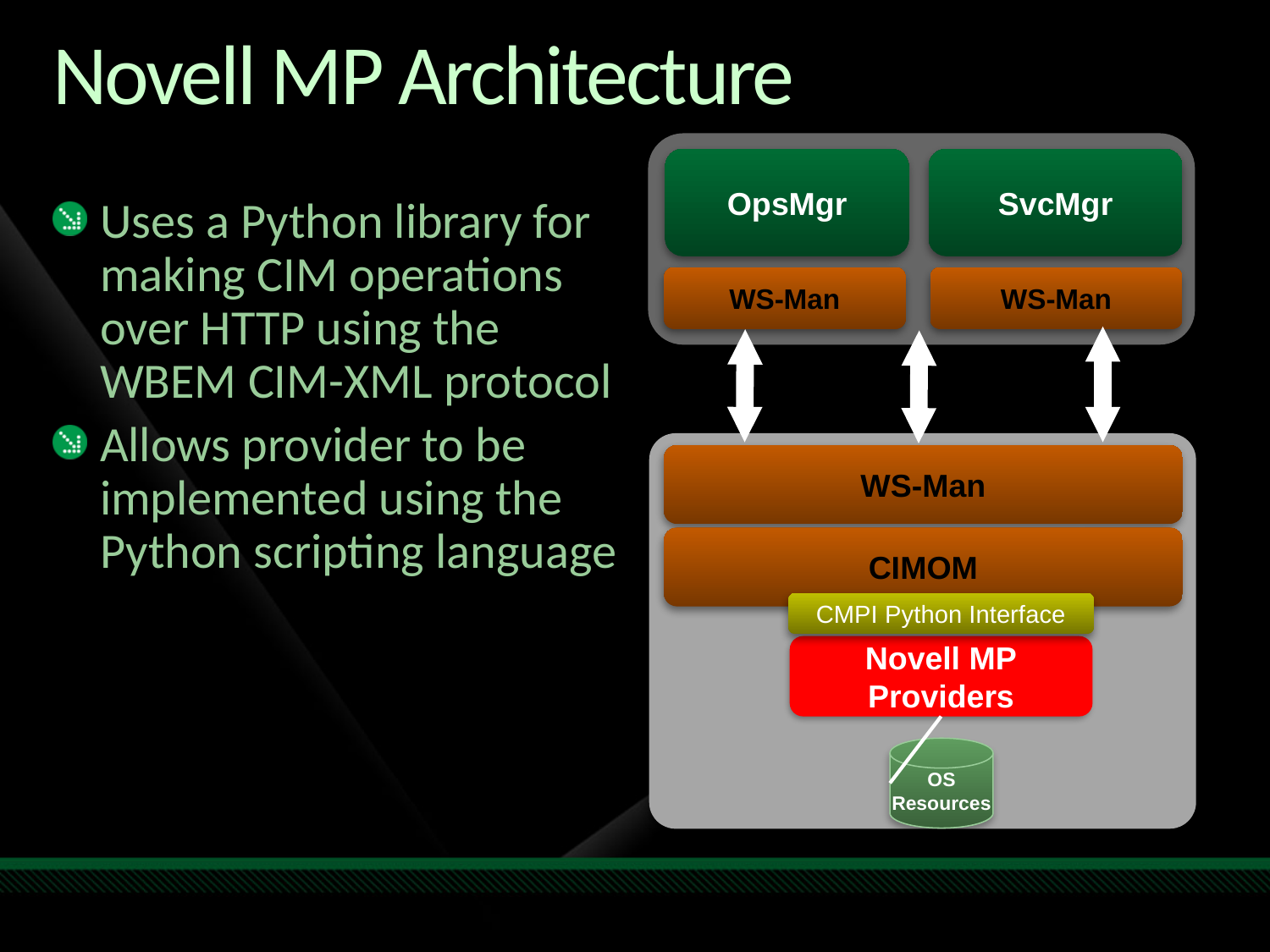

# Novell MP Architecture

OpsMgr
SvcMgr
WS-Man
WS-Man

WS-Man
CIMOM
CMPI Python Interface
Novell MP
Providers
OS
Resources
Uses a Python library for making CIM operations over HTTP using the WBEM CIM-XML protocol
Allows provider to be implemented using the Python scripting language